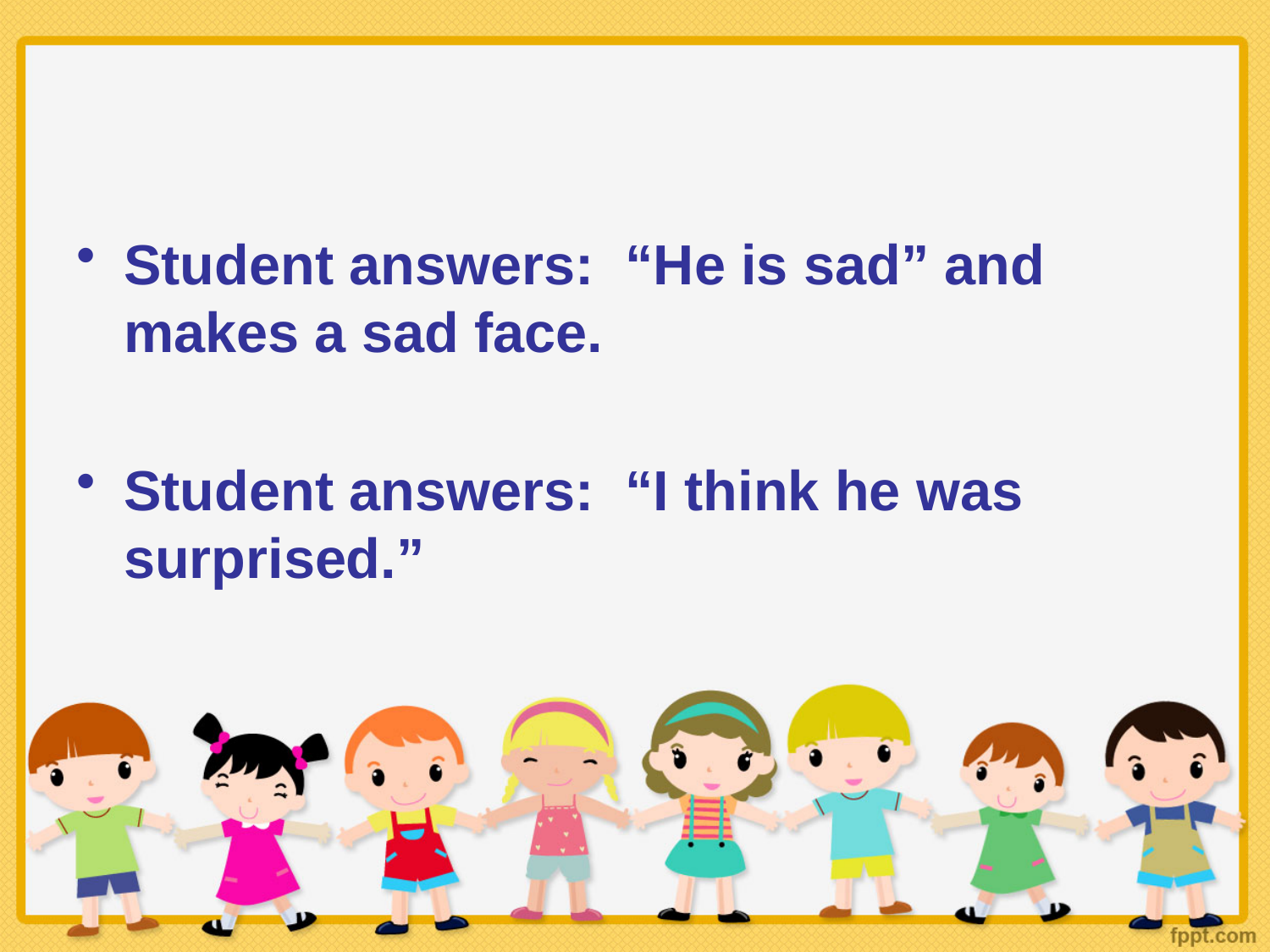

#
Student answers:  “He is sad” and makes a sad face.

Student answers:  “I think he was surprised.”